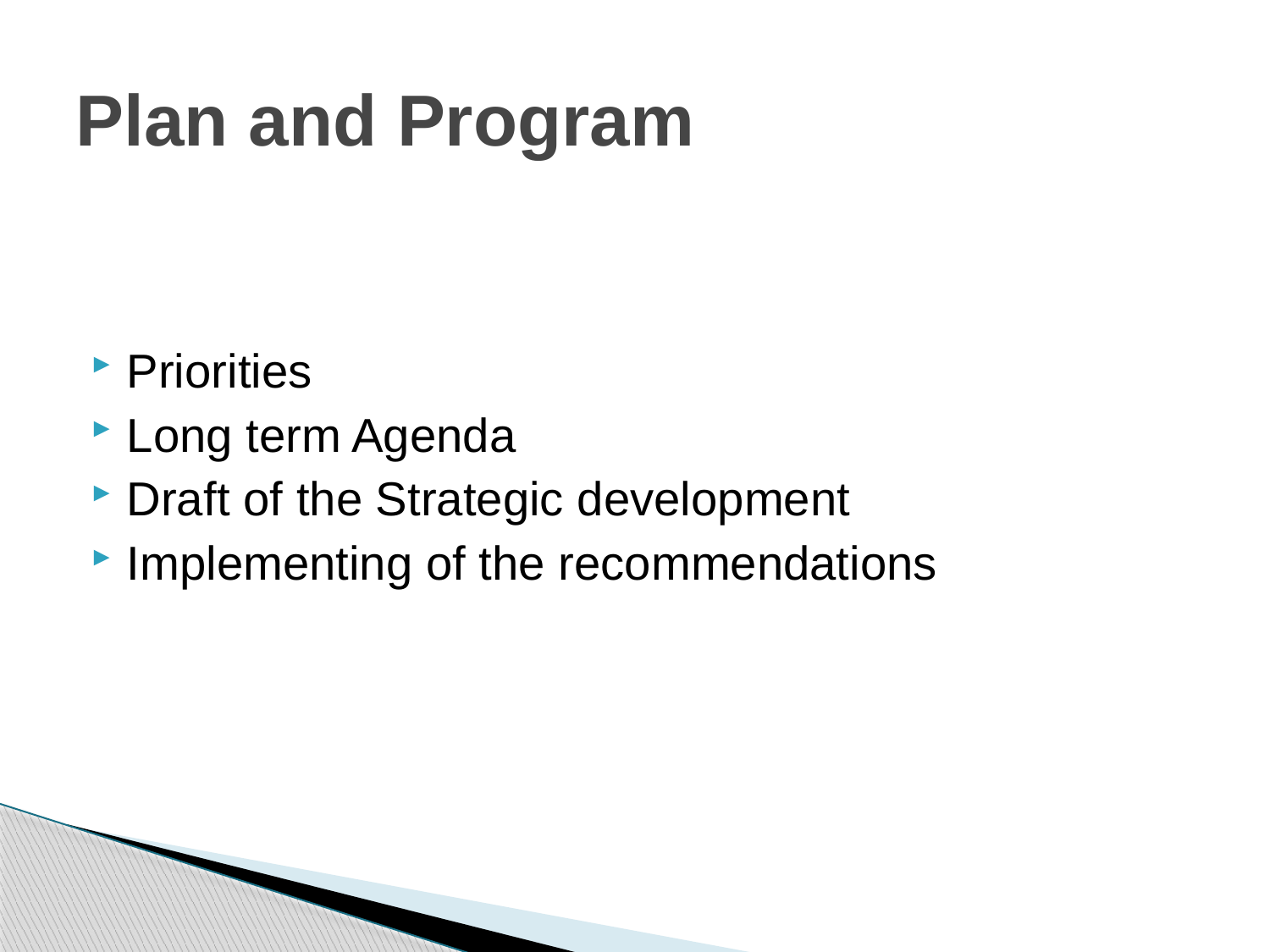

# Plan and Program

Priorities
Long term Agenda
Draft of the Strategic development
Implementing of the recommendations